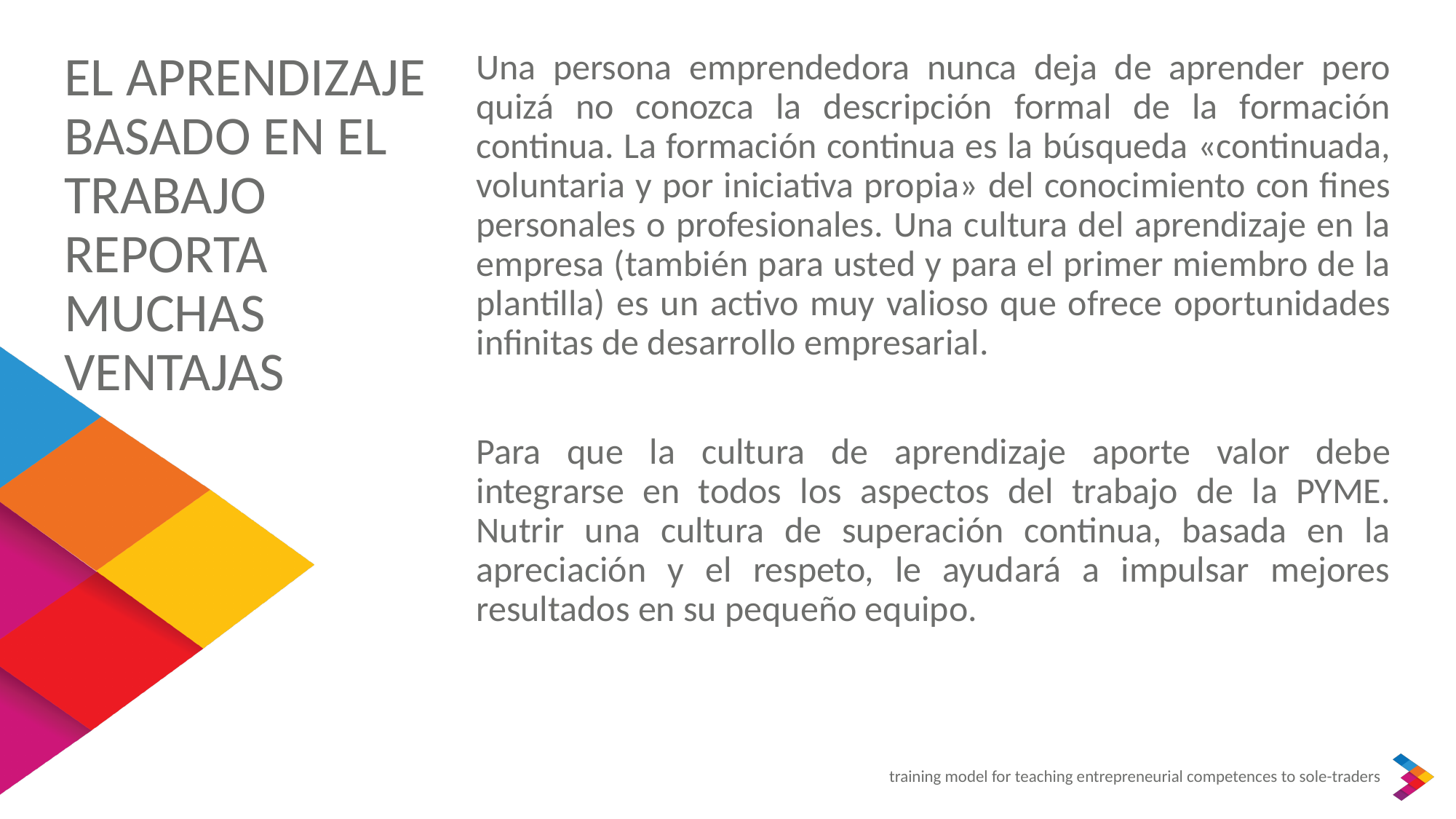

EL APRENDIZAJE BASADO EN EL TRABAJO REPORTA MUCHAS VENTAJAS
Una persona emprendedora nunca deja de aprender pero quizá no conozca la descripción formal de la formación continua. La formación continua es la búsqueda «continuada, voluntaria y por iniciativa propia» del conocimiento con fines personales o profesionales. Una cultura del aprendizaje en la empresa (también para usted y para el primer miembro de la plantilla) es un activo muy valioso que ofrece oportunidades infinitas de desarrollo empresarial.

Para que la cultura de aprendizaje aporte valor debe integrarse en todos los aspectos del trabajo de la PYME. Nutrir una cultura de superación continua, basada en la apreciación y el respeto, le ayudará a impulsar mejores resultados en su pequeño equipo.